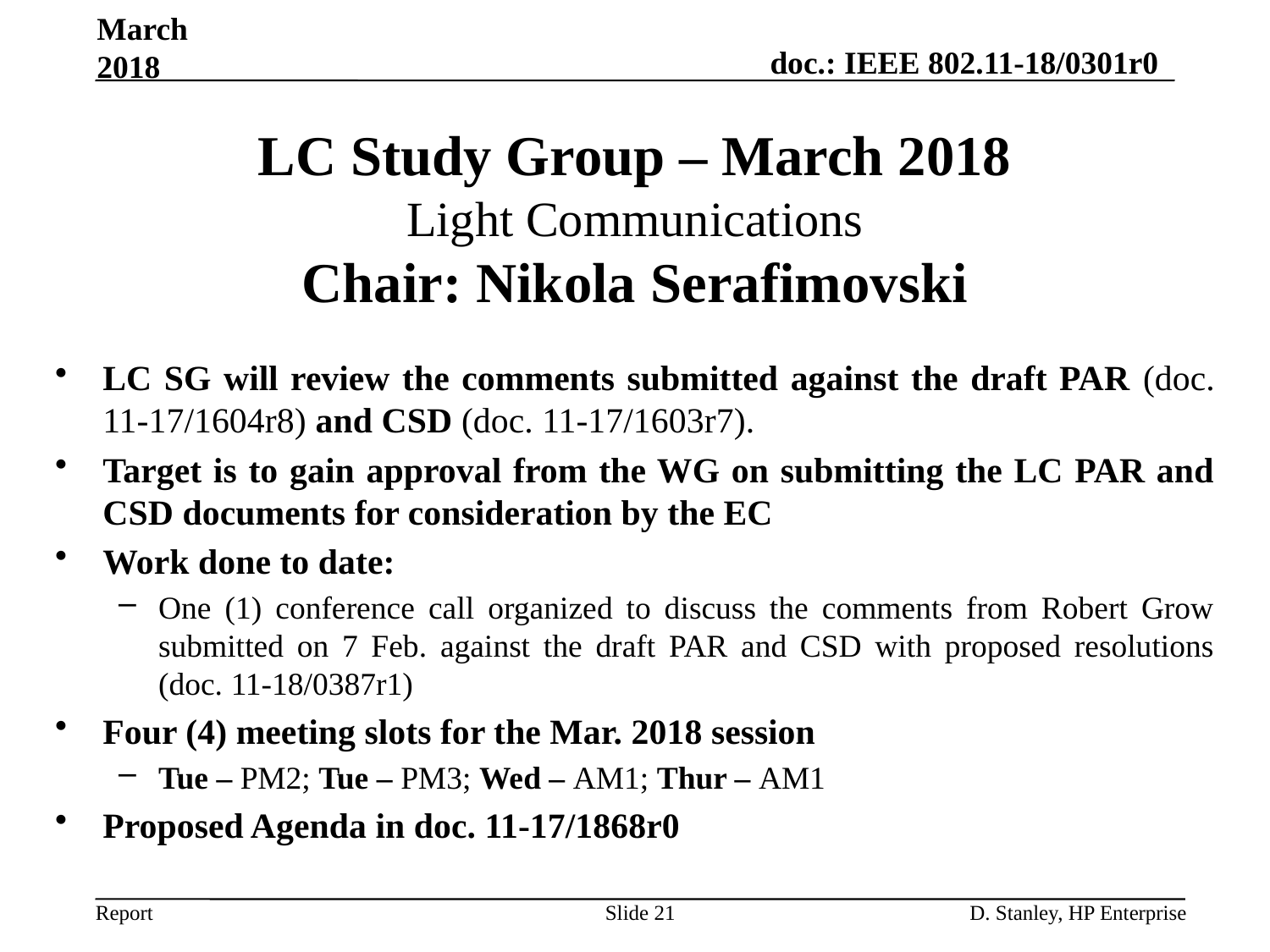

March 2018
# LC Study Group – March 2018 Light Communications Chair: Nikola Serafimovski
LC SG will review the comments submitted against the draft PAR (doc. 11-17/1604r8) and CSD (doc. 11-17/1603r7).
Target is to gain approval from the WG on submitting the LC PAR and CSD documents for consideration by the EC
Work done to date:
One (1) conference call organized to discuss the comments from Robert Grow submitted on 7 Feb. against the draft PAR and CSD with proposed resolutions (doc. 11-18/0387r1)
Four (4) meeting slots for the Mar. 2018 session
Tue – PM2; Tue – PM3; Wed – AM1; Thur – AM1
Proposed Agenda in doc. 11-17/1868r0

Slide 21
D. Stanley, HP Enterprise